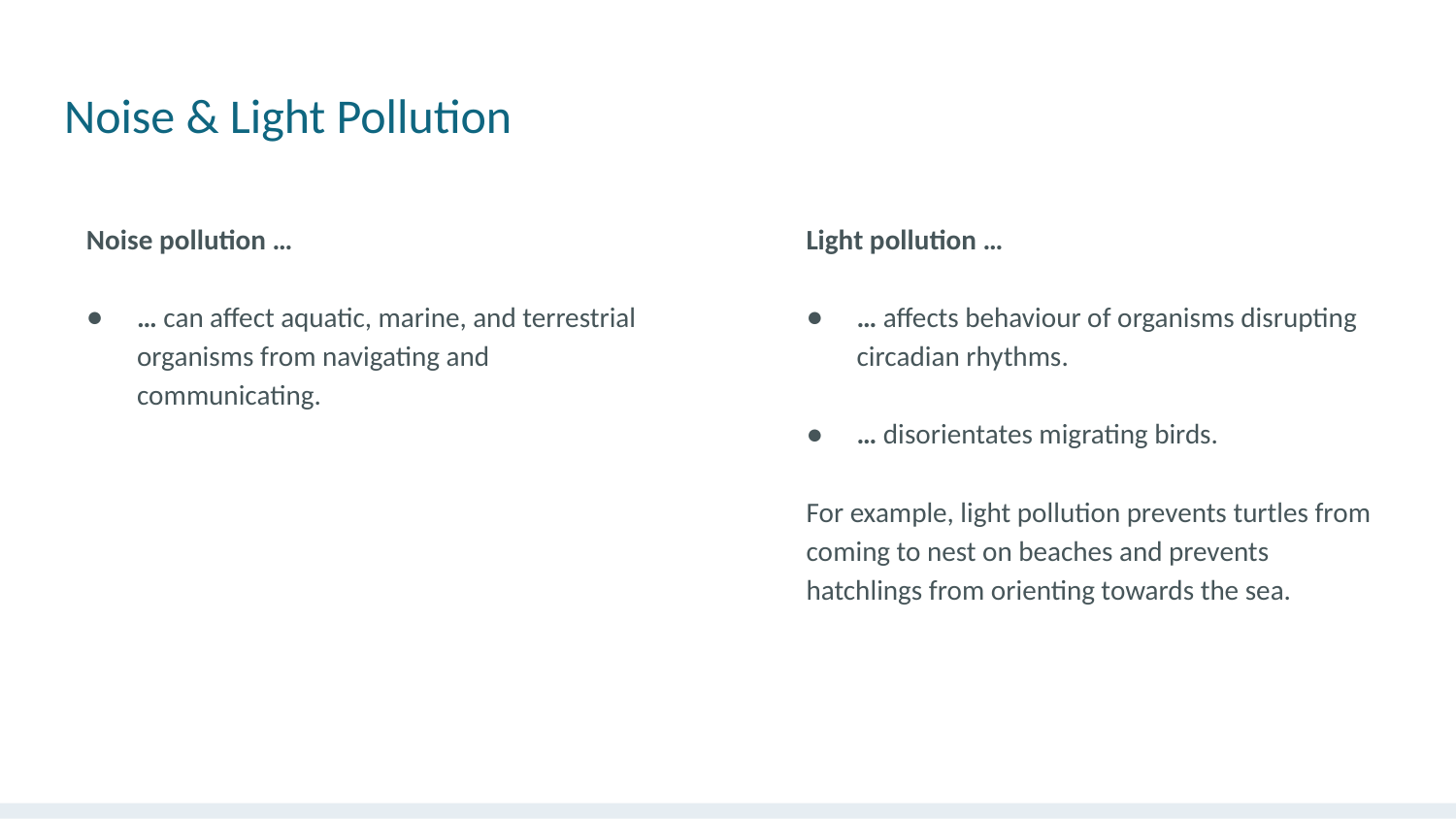

# Noise & Light Pollution
Noise pollution …

… can affect aquatic, marine, and terrestrial organisms from navigating and communicating.
Light pollution …

… affects behaviour of organisms disrupting circadian rhythms.

… disorientates migrating birds.

For example, light pollution prevents turtles from coming to nest on beaches and prevents hatchlings from orienting towards the sea.